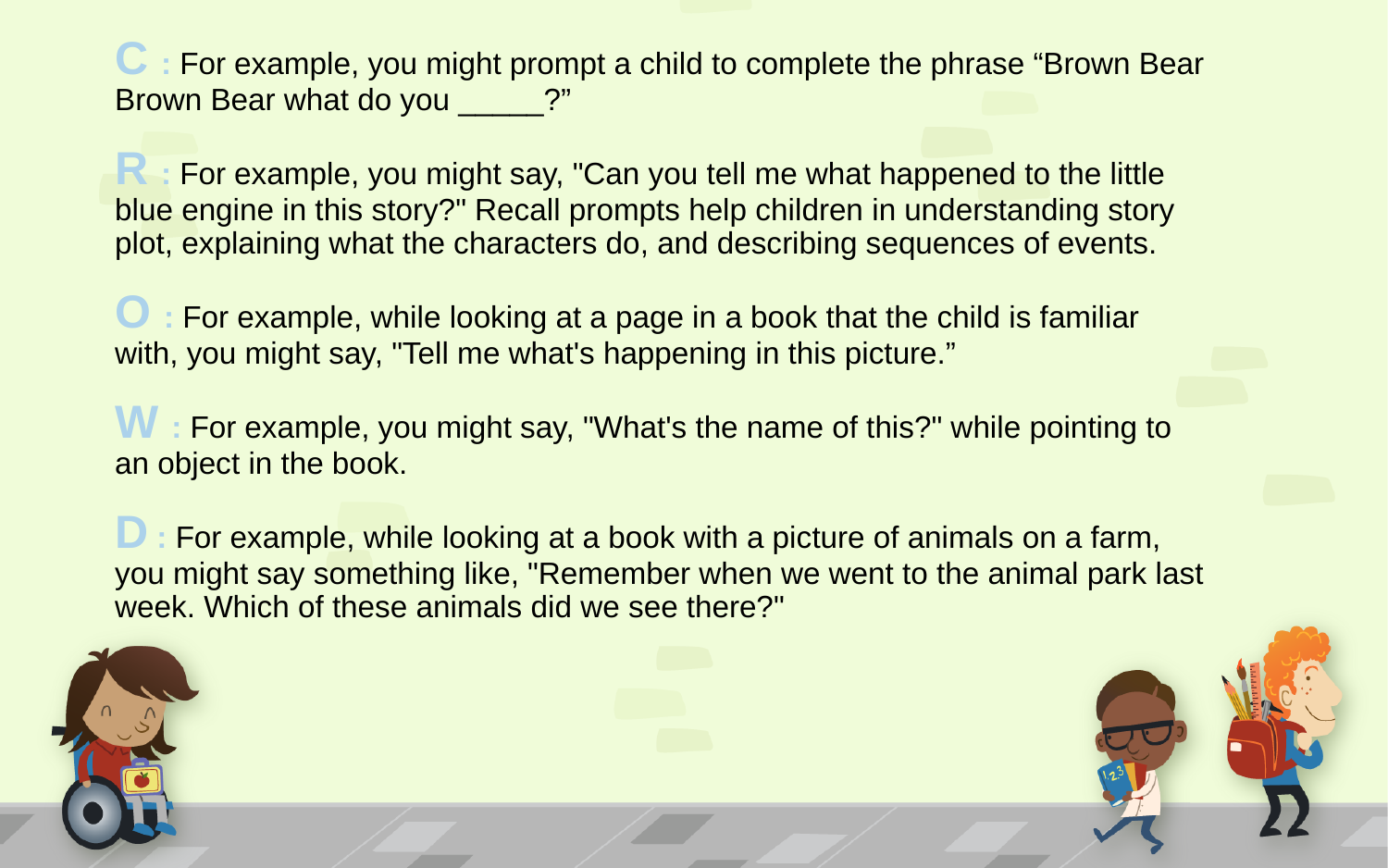

C : For example, you might prompt a child to complete the phrase “Brown Bear Brown Bear what do you _____?”
R : For example, you might say, "Can you tell me what happened to the little blue engine in this story?" Recall prompts help children in understanding story plot, explaining what the characters do, and describing sequences of events.
O : For example, while looking at a page in a book that the child is familiar with, you might say, "Tell me what's happening in this picture.”
W : For example, you might say, "What's the name of this?" while pointing to an object in the book.
D : For example, while looking at a book with a picture of animals on a farm, you might say something like, "Remember when we went to the animal park last week. Which of these animals did we see there?"